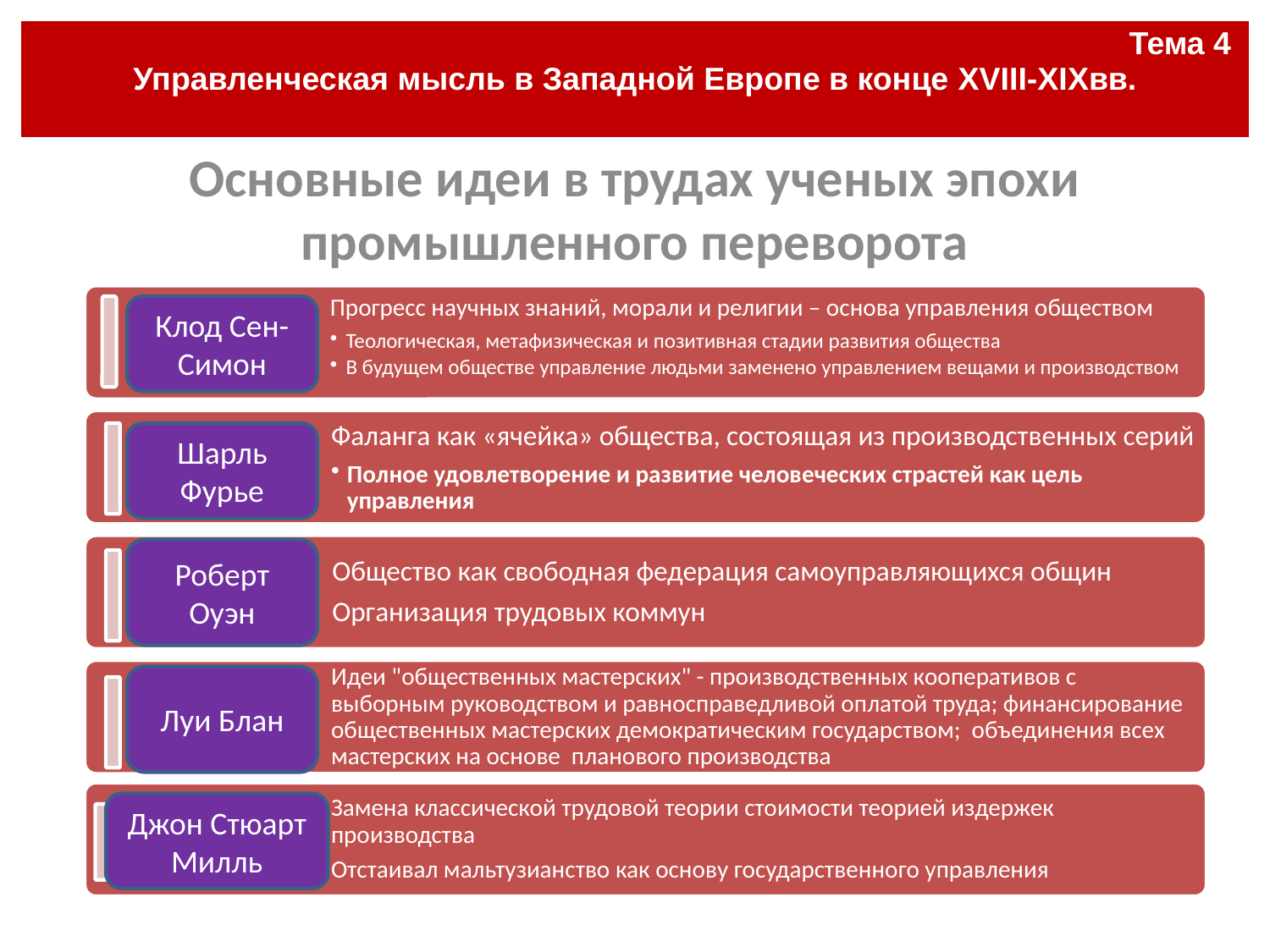

| Тема 4 Управленческая мысль в Западной Европе в конце XVIII-XIXвв. |
| --- |
#
Основные идеи в трудах ученых эпохи промышленного переворота
Прогресс научных знаний, морали и религии – основа управления обществом
Теологическая, метафизическая и позитивная стадии развития общества
В будущем обществе управление людьми заменено управлением вещами и производством
Фаланга как «ячейка» общества, состоящая из производственных серий
Полное удовлетворение и развитие человеческих страстей как цель управления

Общество как свободная федерация самоуправляющихся общин
Организация трудовых коммун
Идеи "общественных мастерских" - производственных кооперативов с выборным руководством и равносправедливой оплатой труда; финансирование общественных мастерских демократическим государством;  объединения всех мастерских на основе  планового производства
Замена классической трудовой теории стоимости теорией издержек производства
Отстаивал мальтузианство как основу государственного управления
Клод Сен-Симон
Шарль Фурье
Роберт Оуэн

Луи Блан
Джон Стюарт Милль